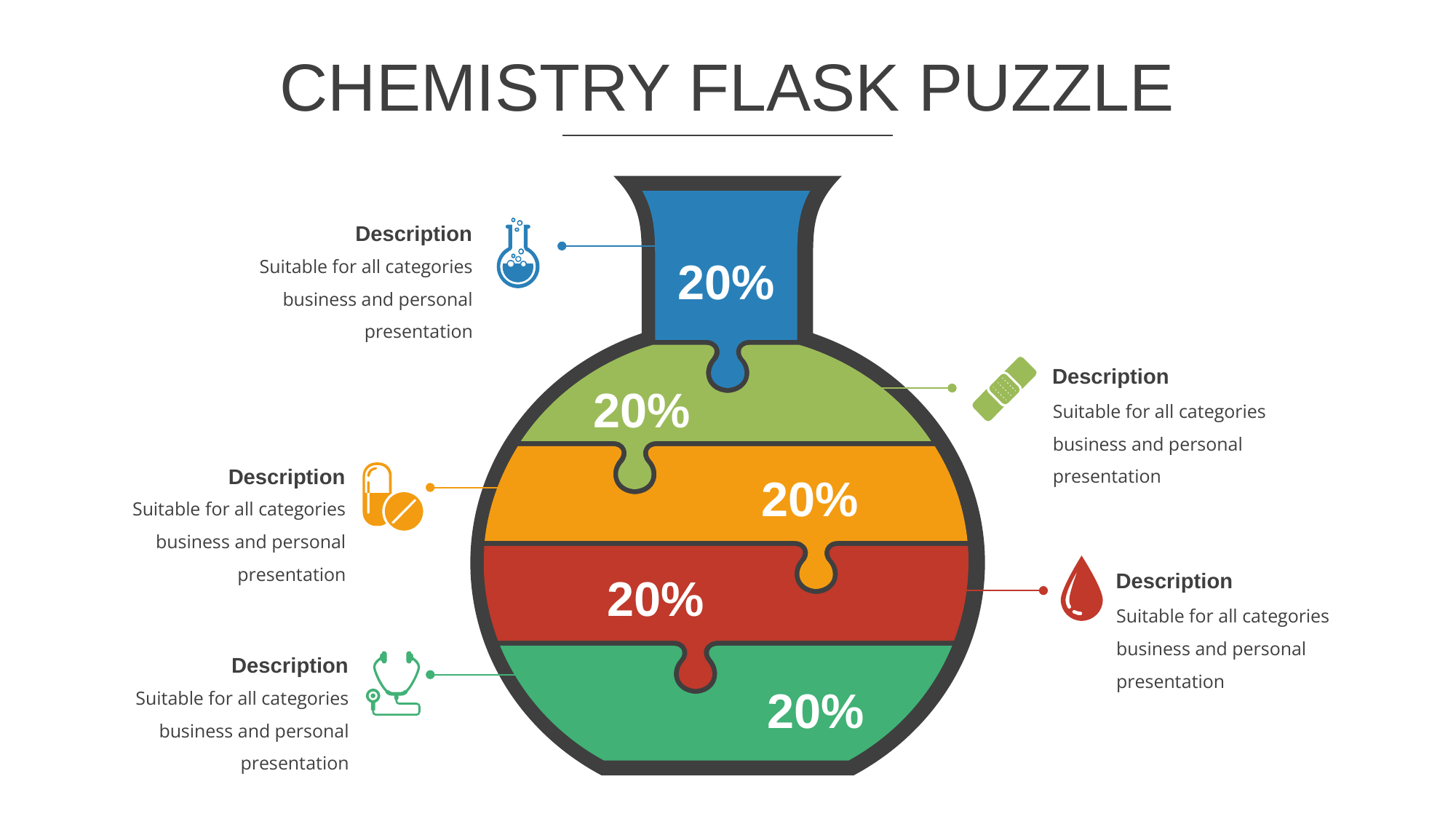

# CHEMISTRY FLASK PUZZLE

Description

Suitable for all categories business and personal presentation
20%

Description
20%
Suitable for all categories business and personal presentation

Description

20%
Suitable for all categories business and personal presentation

Description
20%
Suitable for all categories business and personal presentation

Description

Suitable for all categories business and personal presentation
20%